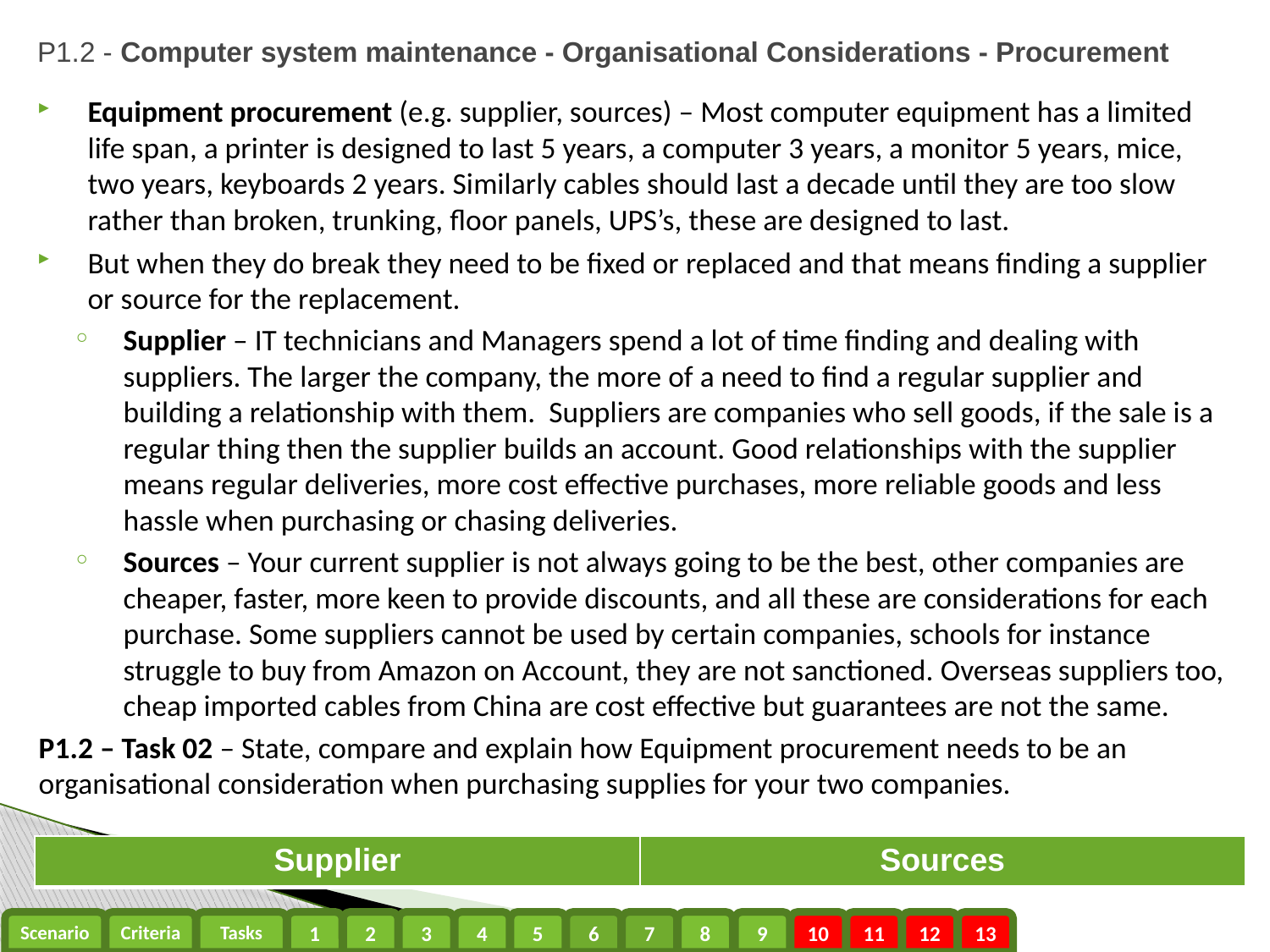

# P1.2 - Computer system maintenance - Organisational Considerations - Procurement
Equipment procurement (e.g. supplier, sources) – Most computer equipment has a limited life span, a printer is designed to last 5 years, a computer 3 years, a monitor 5 years, mice, two years, keyboards 2 years. Similarly cables should last a decade until they are too slow rather than broken, trunking, floor panels, UPS’s, these are designed to last.
But when they do break they need to be fixed or replaced and that means finding a supplier or source for the replacement.
Supplier – IT technicians and Managers spend a lot of time finding and dealing with suppliers. The larger the company, the more of a need to find a regular supplier and building a relationship with them.  Suppliers are companies who sell goods, if the sale is a regular thing then the supplier builds an account. Good relationships with the supplier means regular deliveries, more cost effective purchases, more reliable goods and less hassle when purchasing or chasing deliveries.
Sources – Your current supplier is not always going to be the best, other companies are cheaper, faster, more keen to provide discounts, and all these are considerations for each purchase. Some suppliers cannot be used by certain companies, schools for instance struggle to buy from Amazon on Account, they are not sanctioned. Overseas suppliers too, cheap imported cables from China are cost effective but guarantees are not the same.
P1.2 – Task 02 – State, compare and explain how Equipment procurement needs to be an organisational consideration when purchasing supplies for your two companies.
| Supplier | Sources |
| --- | --- |